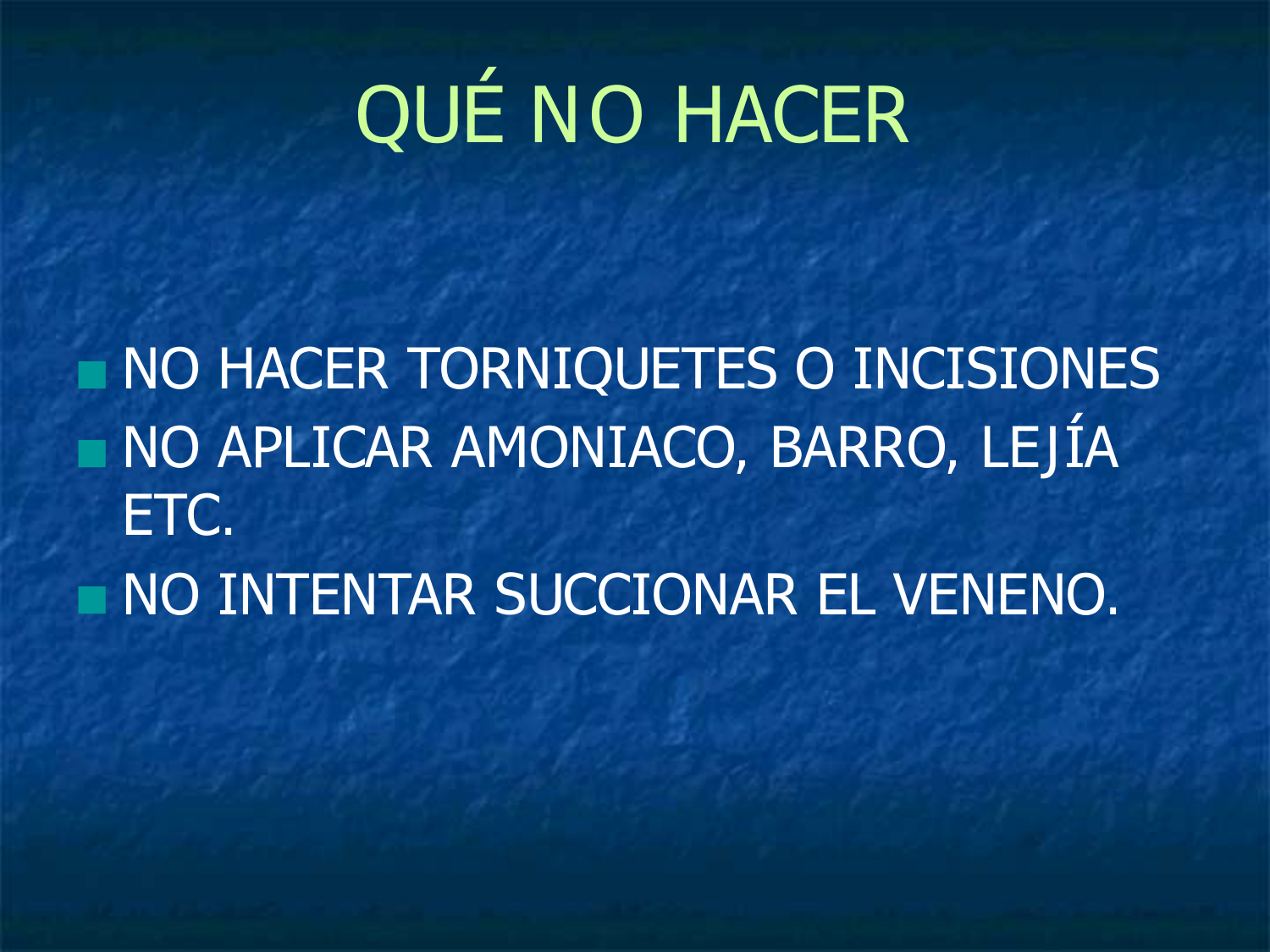

# QUÉ NO HACER
NO HACER TORNIQUETES O INCISIONES
NO APLICAR AMONIACO, BARRO, LEJÍA ETC.
NO INTENTAR SUCCIONAR EL VENENO.